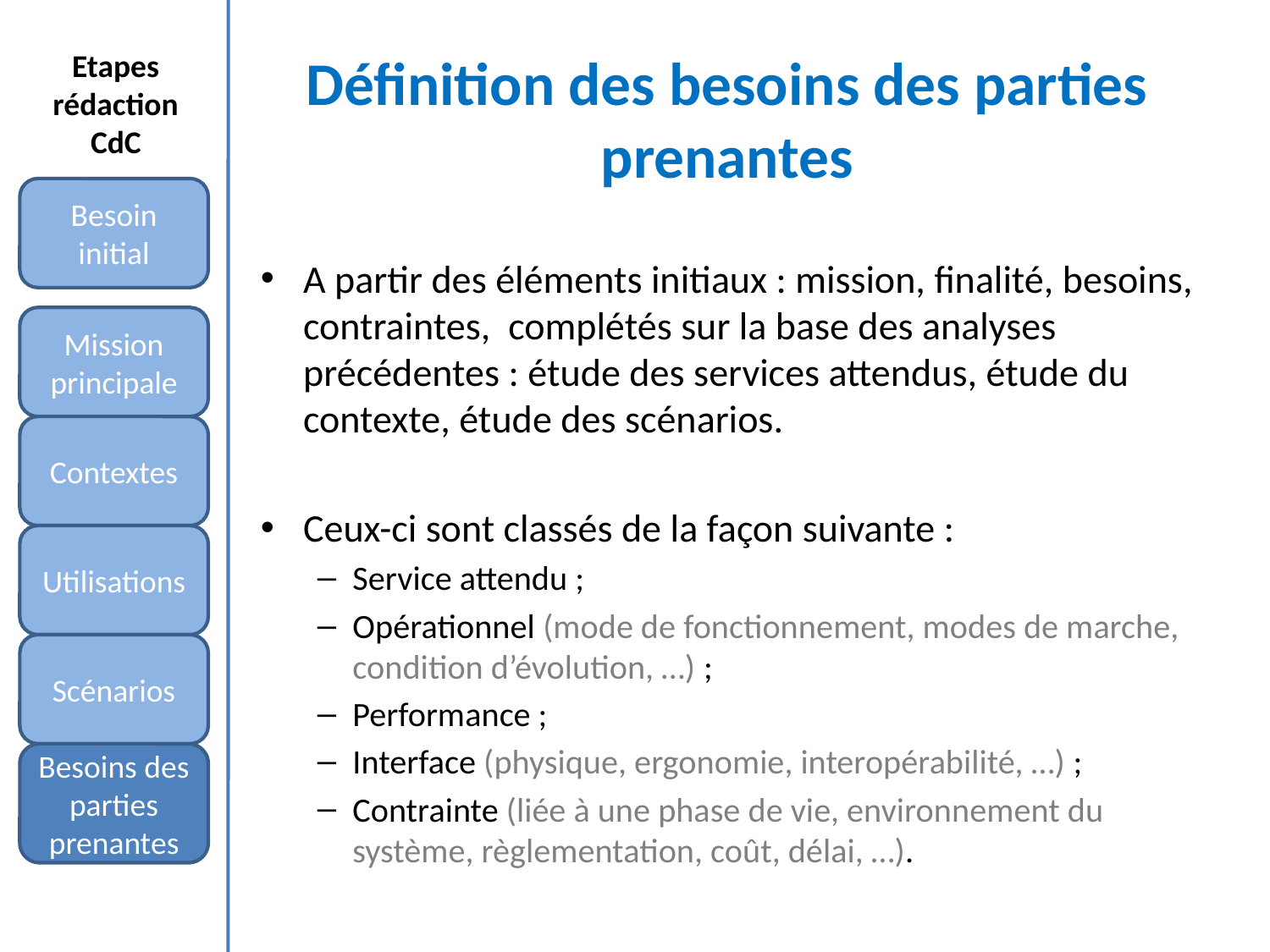

# Définition des besoins des parties prenantes
Etapes
rédaction
CdC
Besoin initial
A partir des éléments initiaux : mission, finalité, besoins, contraintes,  complétés sur la base des analyses précédentes : étude des services attendus, étude du contexte, étude des scénarios.

Ceux-ci sont classés de la façon suivante :
Service attendu ;
Opérationnel (mode de fonctionnement, modes de marche, condition d’évolution, …) ;
Performance ;
Interface (physique, ergonomie, interopérabilité, …) ;
Contrainte (liée à une phase de vie, environnement du système, règlementation, coût, délai, …).

Mission principale
Contextes
Utilisations
Scénarios
Besoins des parties prenantes